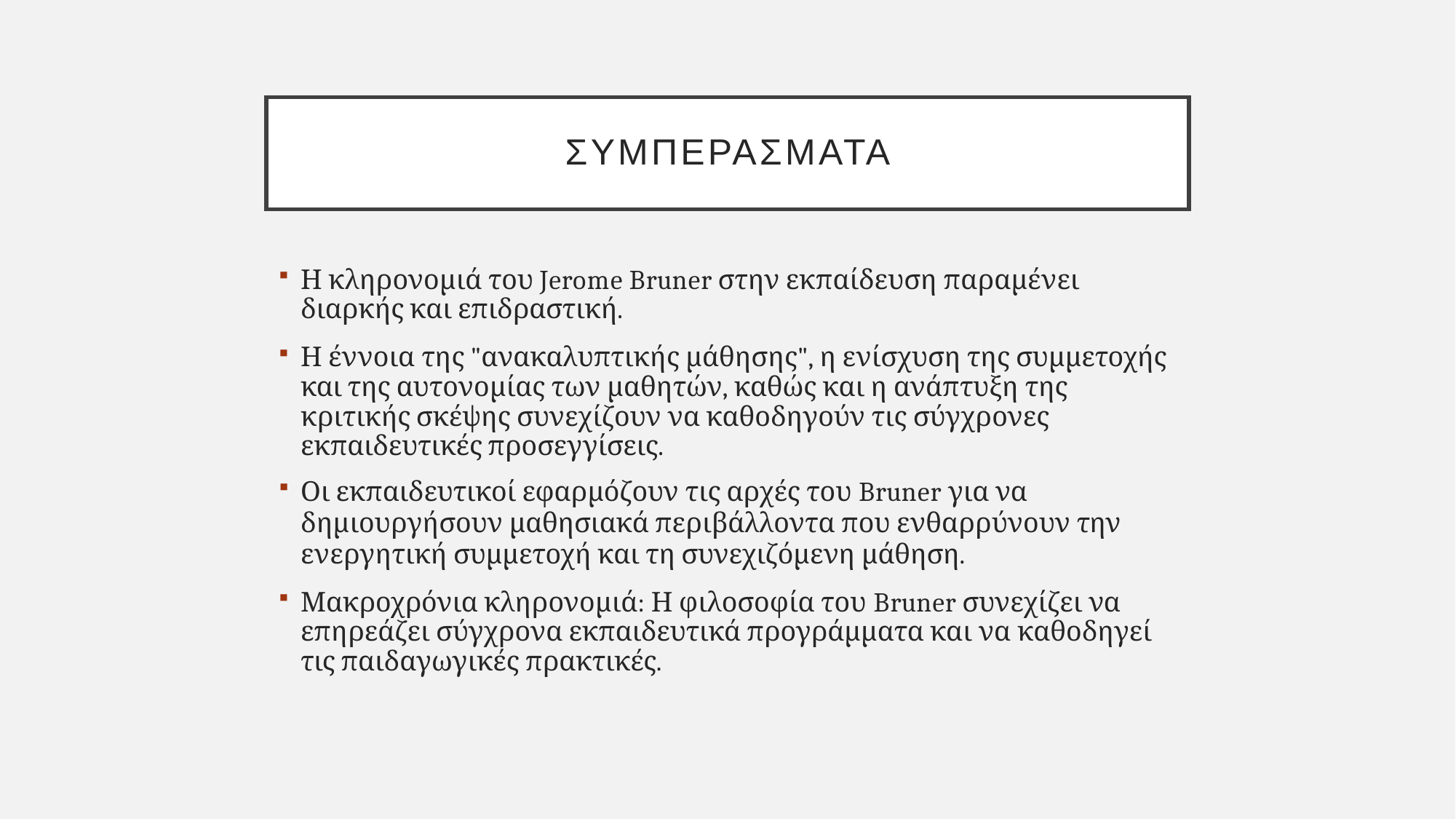

# ΣΥΜΠΕΡΑΣΜΑΤΑ
Η κληρονομιά του Jerome Bruner στην εκπαίδευση παραμένει διαρκής και επιδραστική.
Η έννοια της "ανακαλυπτικής μάθησης", η ενίσχυση της συμμετοχής και της αυτονομίας των μαθητών, καθώς και η ανάπτυξη της κριτικής σκέψης συνεχίζουν να καθοδηγούν τις σύγχρονες εκπαιδευτικές προσεγγίσεις.
Οι εκπαιδευτικοί εφαρμόζουν τις αρχές του Bruner για να δημιουργήσουν μαθησιακά περιβάλλοντα που ενθαρρύνουν την ενεργητική συμμετοχή και τη συνεχιζόμενη μάθηση.
Μακροχρόνια κληρονομιά: Η φιλοσοφία του Bruner συνεχίζει να επηρεάζει σύγχρονα εκπαιδευτικά προγράμματα και να καθοδηγεί τις παιδαγωγικές πρακτικές.